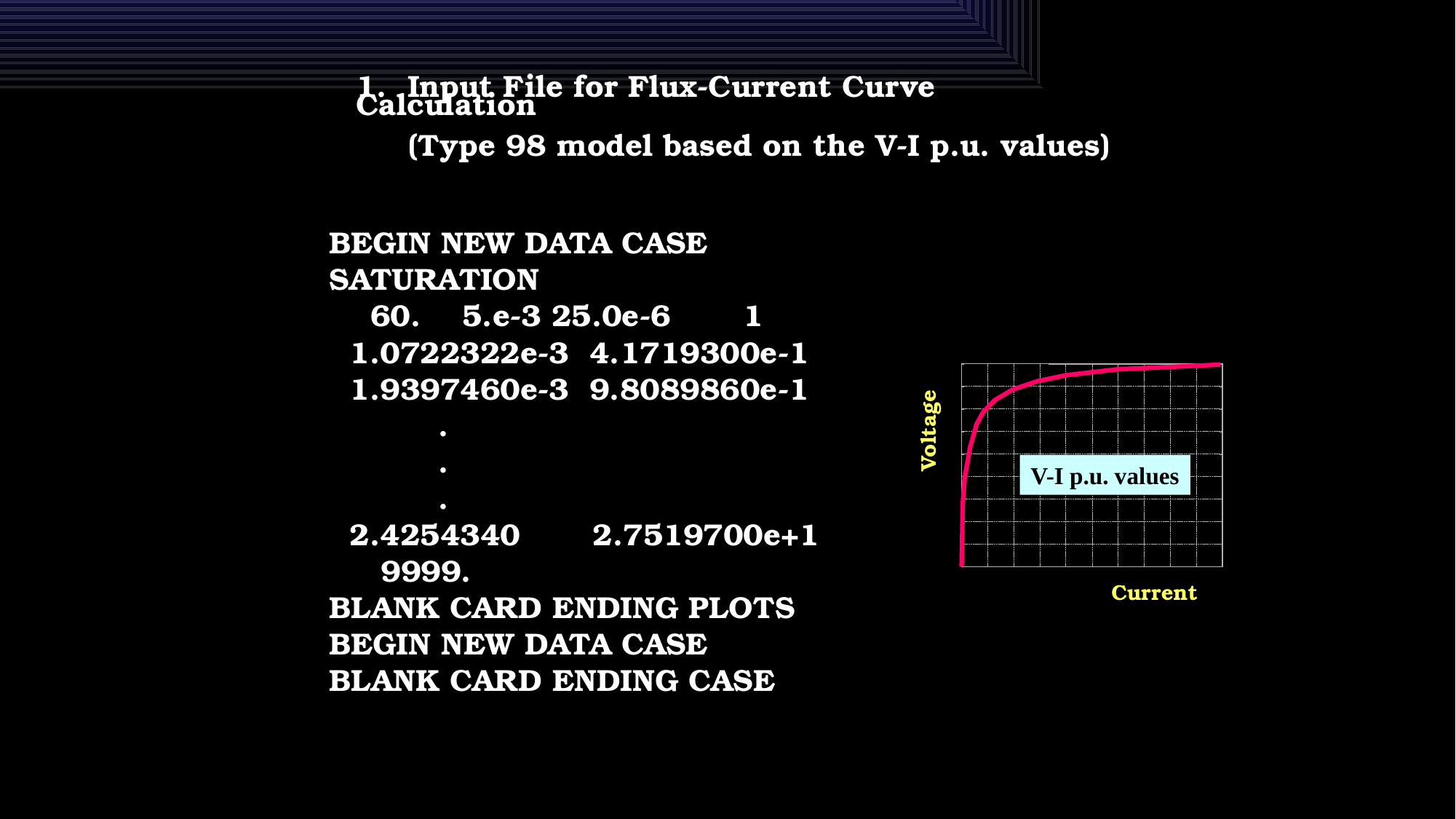

1.  Input File for Flux-Current Curve Calculation
     (Type 98 model based on the V-I p.u. values)

BEGIN NEW DATA CASE
SATURATION
    60.    5.e-3 25.0e-6       1
  1.0722322e-3  4.1719300e-1
  1.9397460e-3  9.8089860e-1
	.
	.
	.
  2.4254340       2.7519700e+1
     9999.
BLANK CARD ENDING PLOTS
BEGIN NEW DATA CASE
BLANK CARD ENDING CASE

Voltage
V-I p.u. values
Current